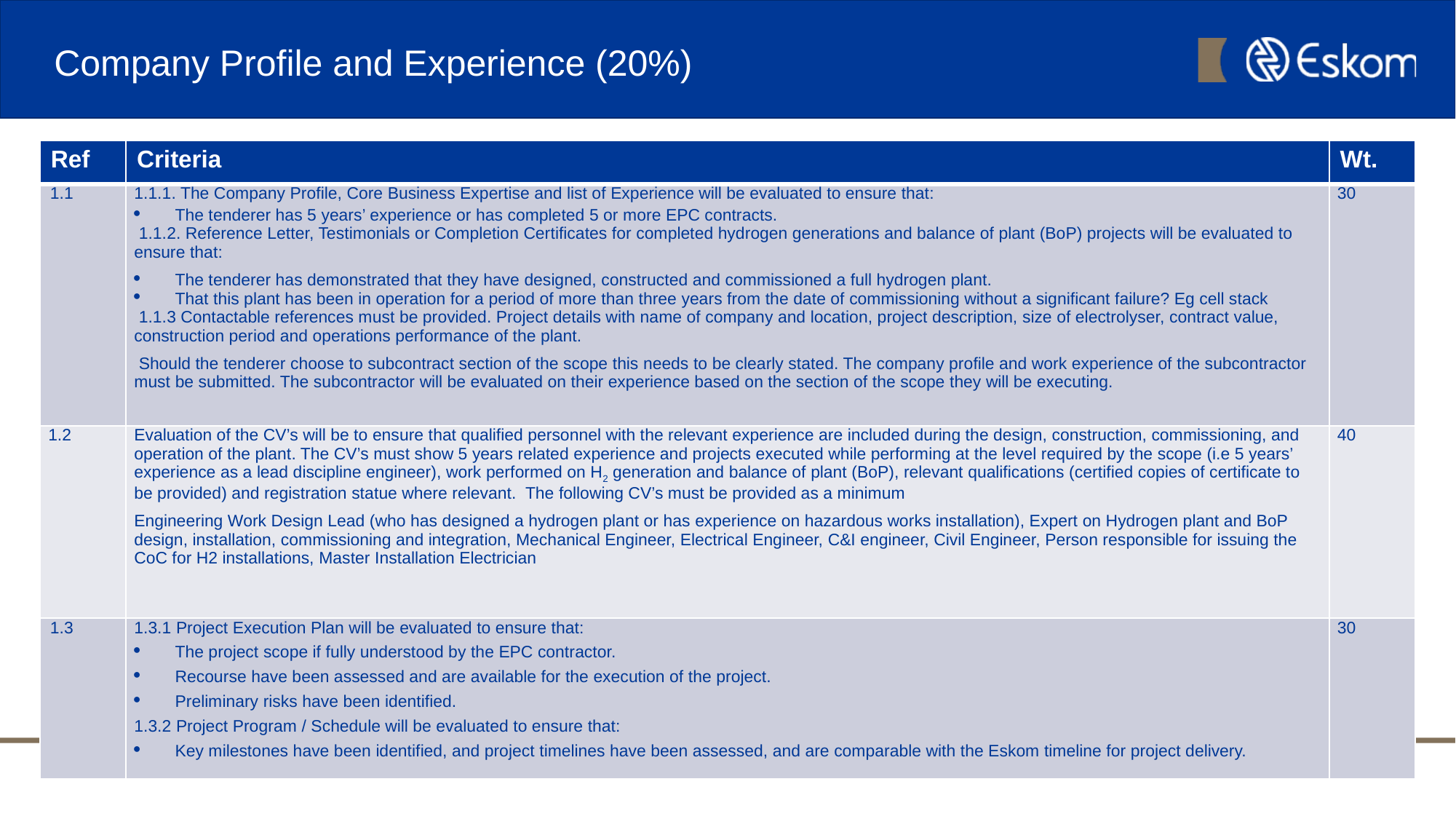

# Company Profile and Experience (20%)
| Ref | Criteria | Wt. |
| --- | --- | --- |
| 1.1 | 1.1.1. The Company Profile, Core Business Expertise and list of Experience will be evaluated to ensure that: The tenderer has 5 years’ experience or has completed 5 or more EPC contracts.  1.1.2. Reference Letter, Testimonials or Completion Certificates for completed hydrogen generations and balance of plant (BoP) projects will be evaluated to ensure that: The tenderer has demonstrated that they have designed, constructed and commissioned a full hydrogen plant. That this plant has been in operation for a period of more than three years from the date of commissioning without a significant failure? Eg cell stack  1.1.3 Contactable references must be provided. Project details with name of company and location, project description, size of electrolyser, contract value, construction period and operations performance of the plant.  Should the tenderer choose to subcontract section of the scope this needs to be clearly stated. The company profile and work experience of the subcontractor must be submitted. The subcontractor will be evaluated on their experience based on the section of the scope they will be executing. | 30 |
| 1.2 | Evaluation of the CV’s will be to ensure that qualified personnel with the relevant experience are included during the design, construction, commissioning, and operation of the plant. The CV’s must show 5 years related experience and projects executed while performing at the level required by the scope (i.e 5 years’ experience as a lead discipline engineer), work performed on H2 generation and balance of plant (BoP), relevant qualifications (certified copies of certificate to be provided) and registration statue where relevant. The following CV’s must be provided as a minimum Engineering Work Design Lead (who has designed a hydrogen plant or has experience on hazardous works installation), Expert on Hydrogen plant and BoP design, installation, commissioning and integration, Mechanical Engineer, Electrical Engineer, C&I engineer, Civil Engineer, Person responsible for issuing the CoC for H2 installations, Master Installation Electrician | 40 |
| 1.3 | 1.3.1 Project Execution Plan will be evaluated to ensure that: The project scope if fully understood by the EPC contractor. Recourse have been assessed and are available for the execution of the project. Preliminary risks have been identified. 1.3.2 Project Program / Schedule will be evaluated to ensure that: Key milestones have been identified, and project timelines have been assessed, and are comparable with the Eskom timeline for project delivery. | 30 |